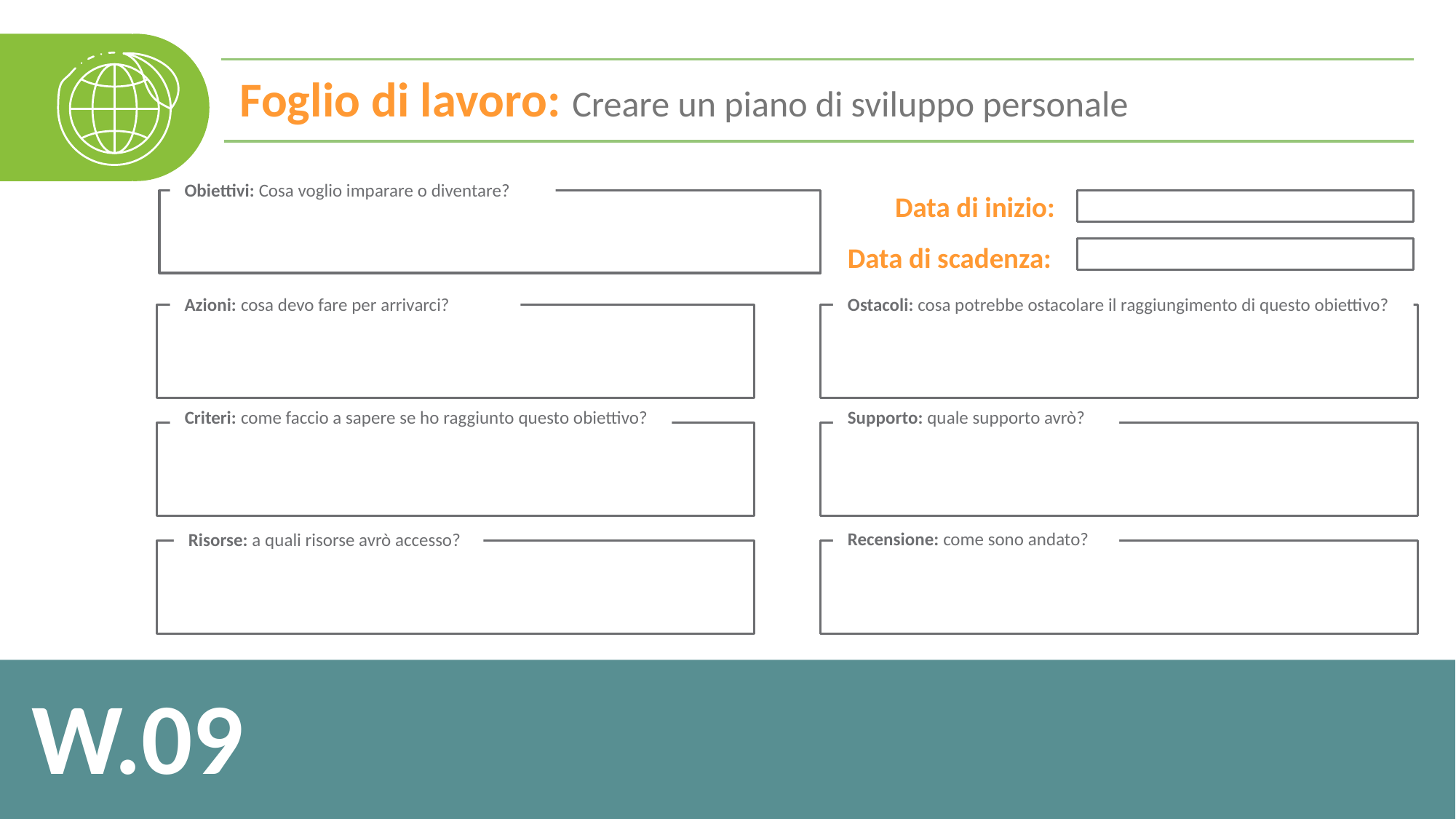

Foglio di lavoro: Creare un piano di sviluppo personale

Obiettivi: Cosa voglio imparare o diventare?
Data di inizio:

Data di scadenza:

Ostacoli: cosa potrebbe ostacolare il raggiungimento di questo obiettivo?
Azioni: cosa devo fare per arrivarci?

Supporto: quale supporto avrò?
Criteri: come faccio a sapere se ho raggiunto questo obiettivo?

Recensione: come sono andato?
Risorse: a quali risorse avrò accesso?

W.09